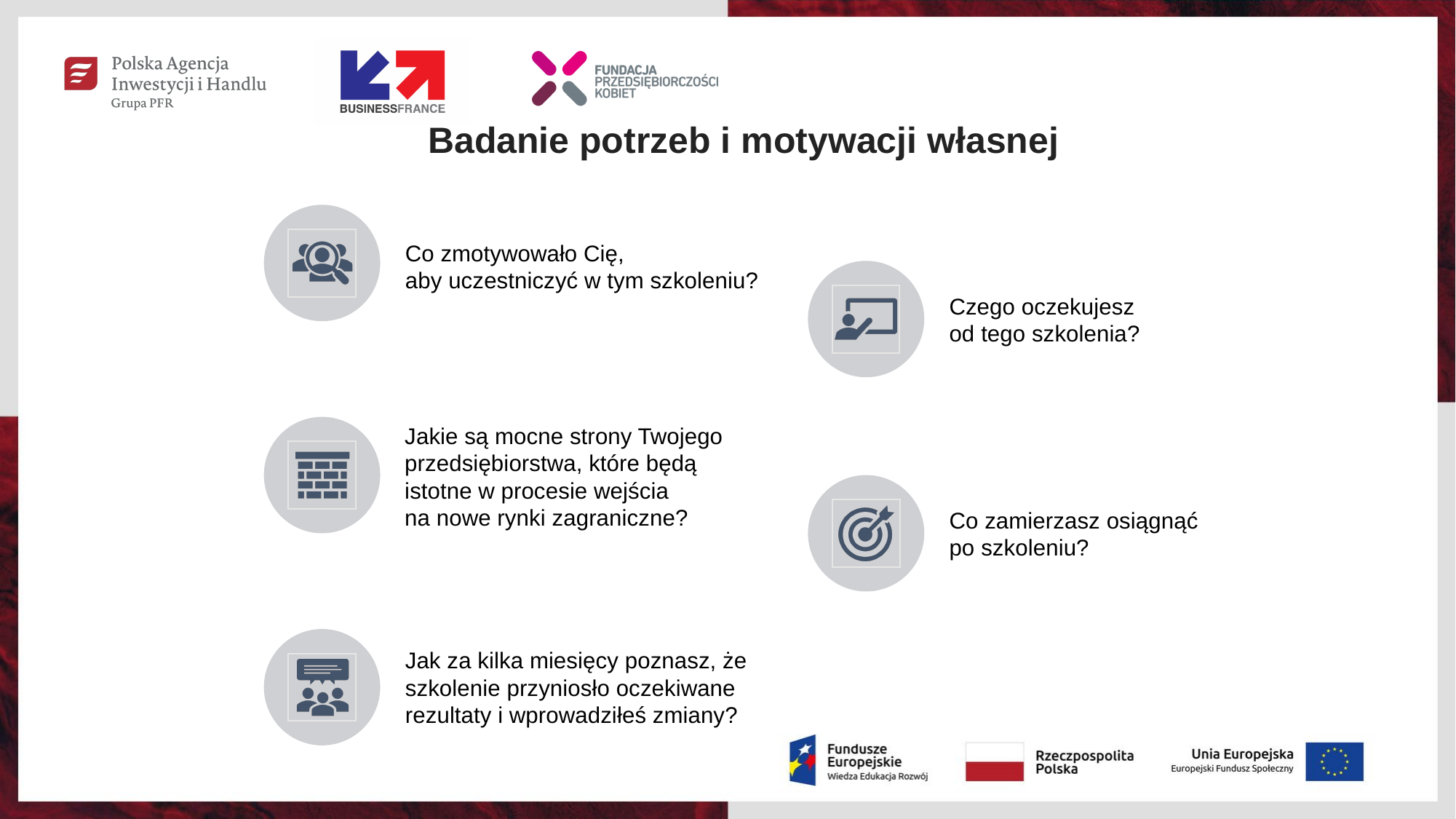

# Badanie potrzeb i motywacji własnej

Co zmotywowało Cię,
aby uczestniczyć w tym szkoleniu?

Czego oczekujesz
od tego szkolenia?

Jakie są mocne strony Twojego przedsiębiorstwa, które będą istotne w procesie wejścia
na nowe rynki zagraniczne?

Co zamierzasz osiągnąć po szkoleniu?

Jak za kilka miesięcy poznasz, że szkolenie przyniosło oczekiwane rezultaty i wprowadziłeś zmiany?